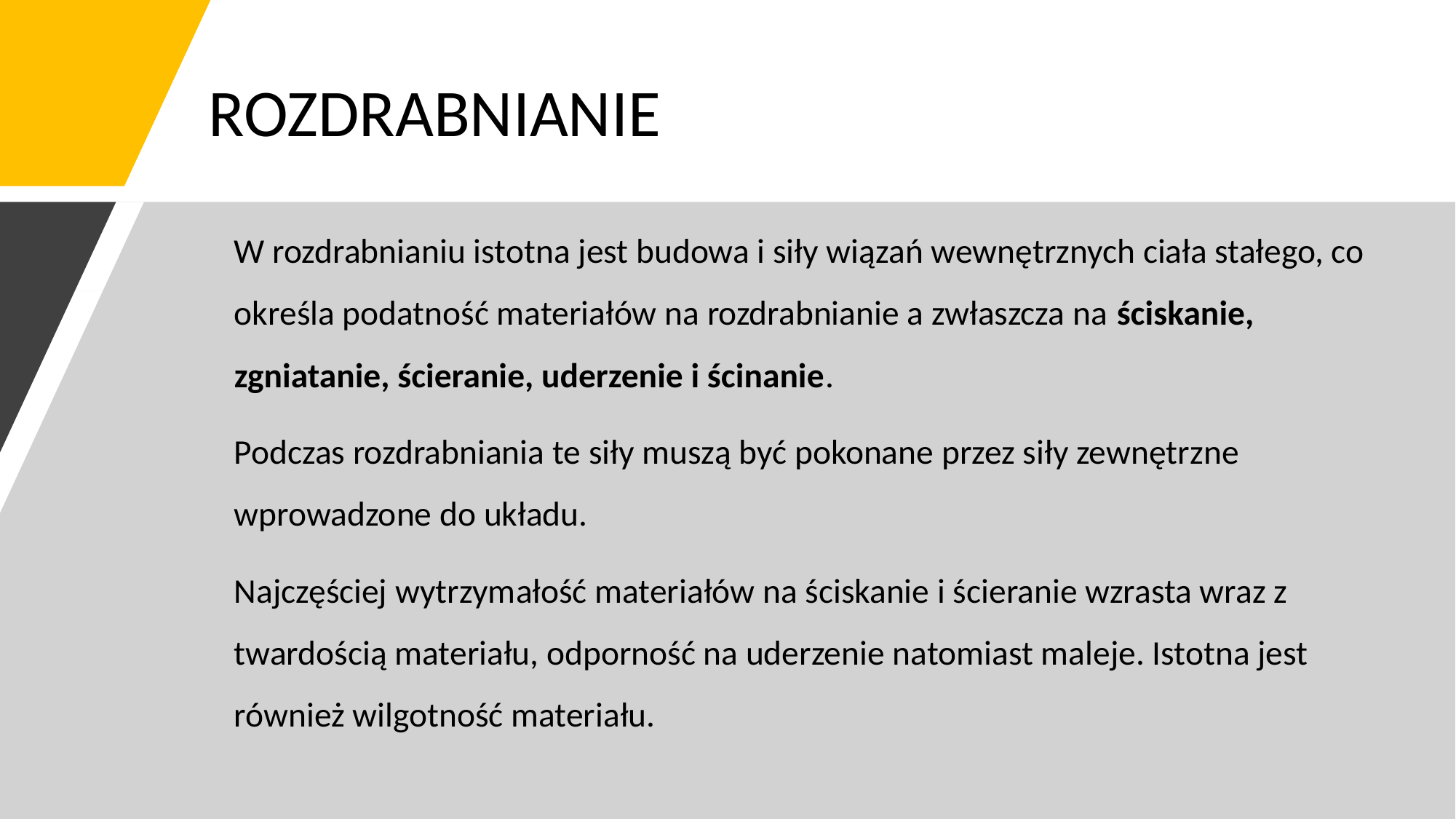

# ROZDRABNIANIE

		W rozdrabnianiu istotna jest budowa i siły wiązań wewnętrznych ciała stałego, co określa podatność materiałów na rozdrabnianie a zwłaszcza na ściskanie, zgniatanie, ścieranie, uderzenie i ścinanie.
		Podczas rozdrabniania te siły muszą być pokonane przez siły zewnętrzne wprowadzone do układu.
		Najczęściej wytrzymałość materiałów na ściskanie i ścieranie wzrasta wraz z twardością materiału, odporność na uderzenie natomiast maleje. Istotna jest również wilgotność materiału.